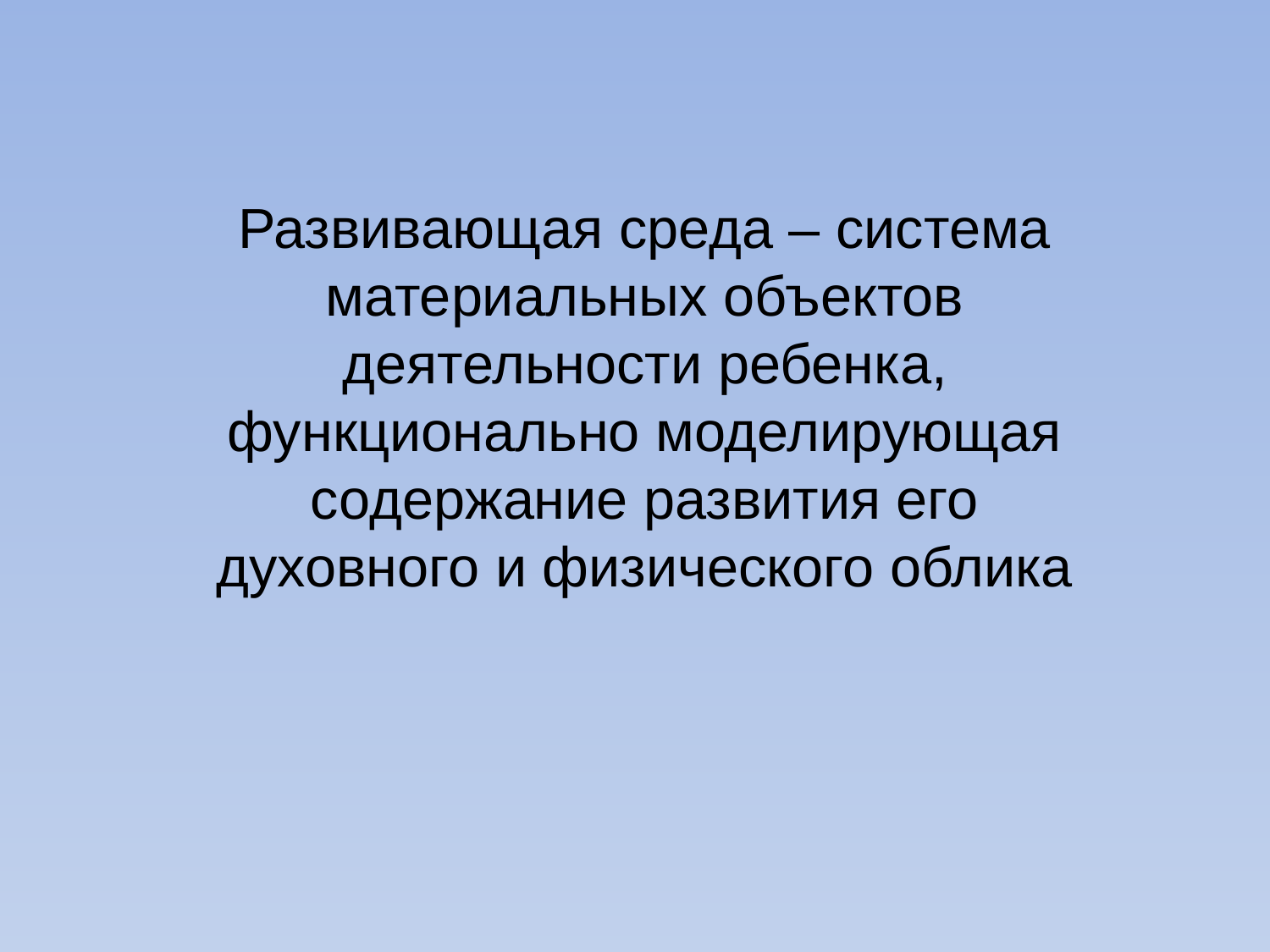

Развивающая среда – система материальных объектов деятельности ребенка, функционально моделирующая содержание развития его духовного и физического облика